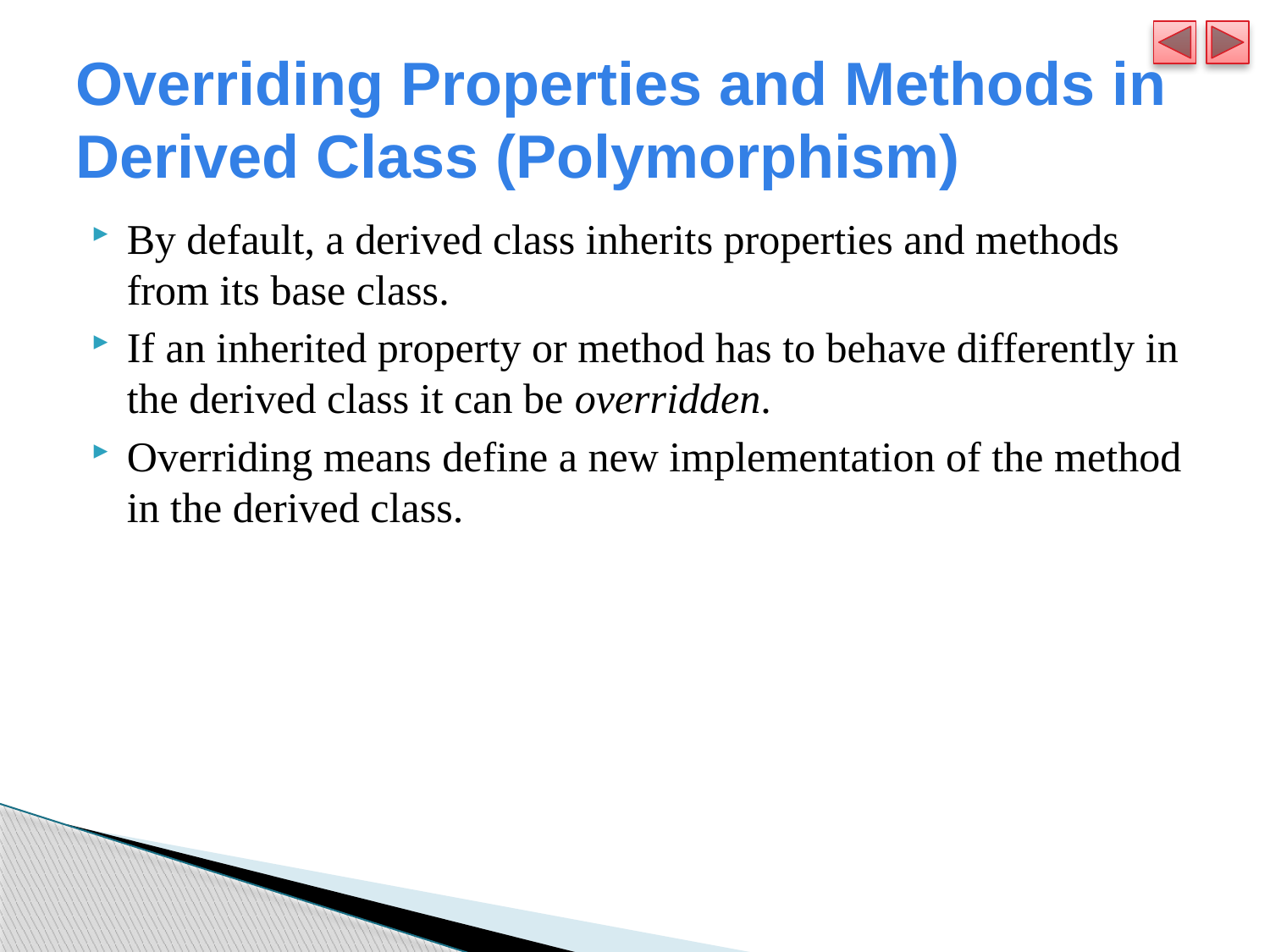

# Overriding Properties and Methods in Derived Class (Polymorphism)
By default, a derived class inherits properties and methods from its base class.
If an inherited property or method has to behave differently in the derived class it can be overridden.
Overriding means define a new implementation of the method in the derived class.